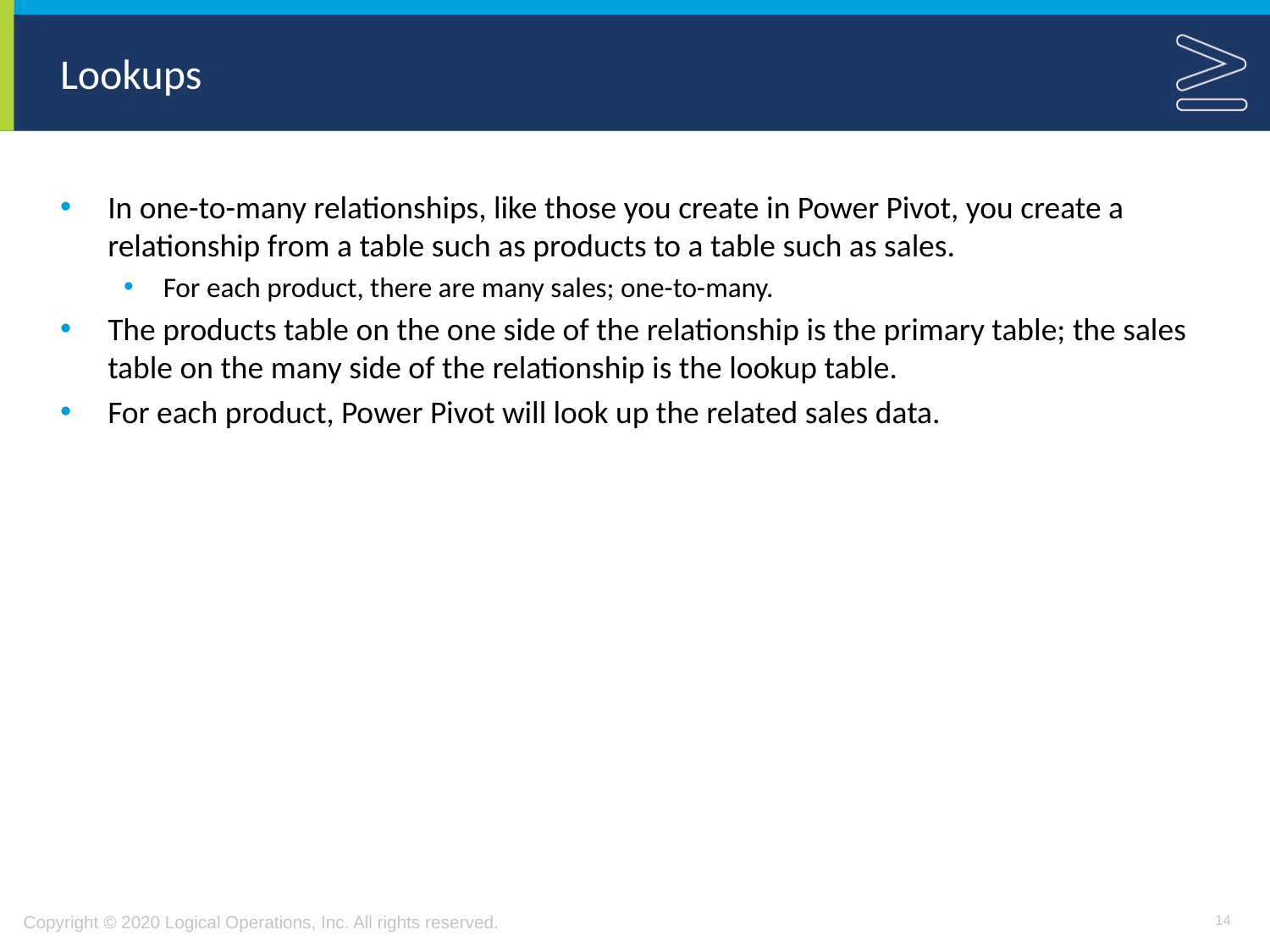

# Lookups
In one-to-many relationships, like those you create in Power Pivot, you create a relationship from a table such as products to a table such as sales.
For each product, there are many sales; one-to-many.
The products table on the one side of the relationship is the primary table; the sales table on the many side of the relationship is the lookup table.
For each product, Power Pivot will look up the related sales data.
14